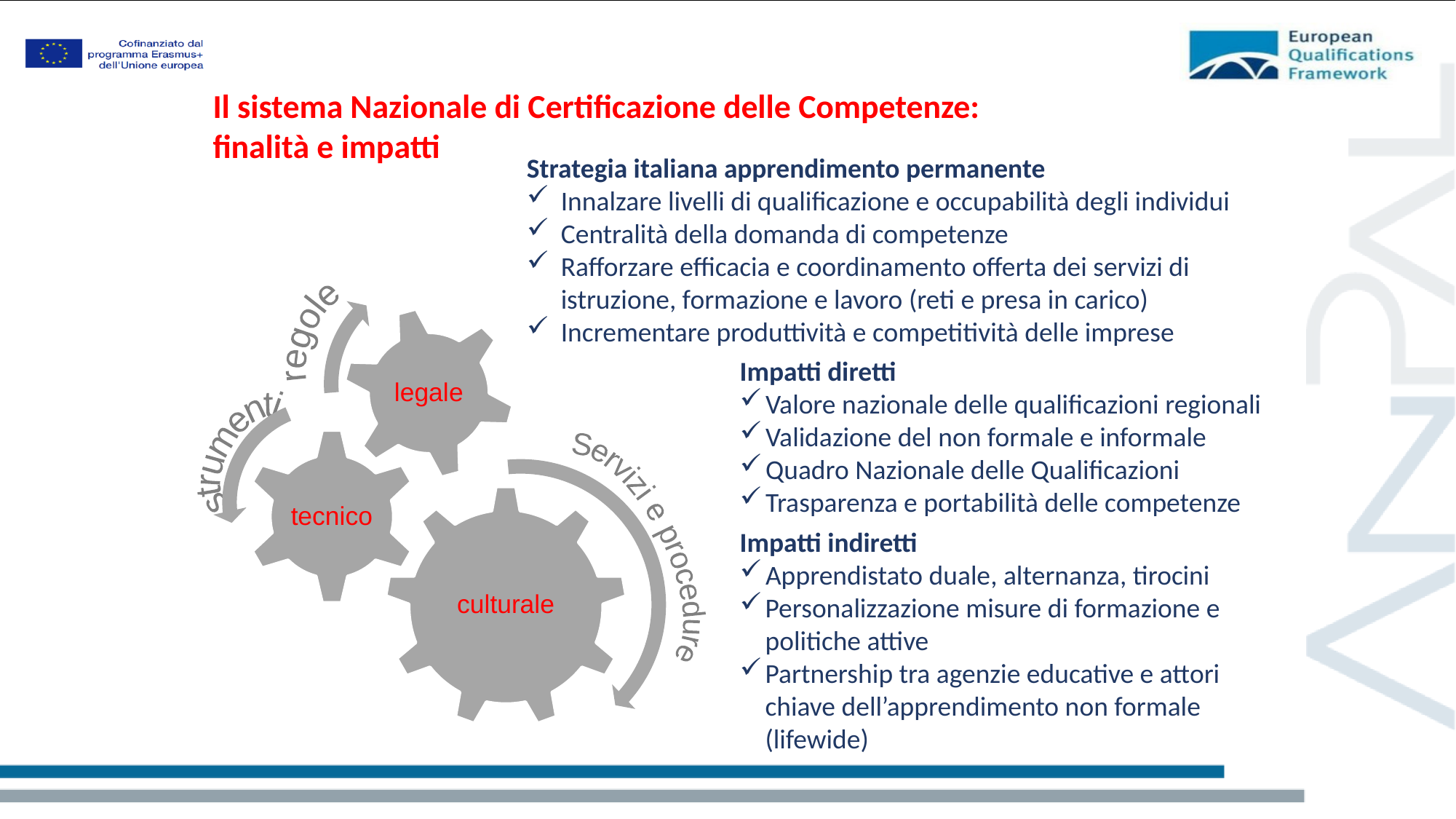

Il sistema Nazionale di Certificazione delle Competenze: finalità e impatti
Strategia italiana apprendimento permanente
Innalzare livelli di qualificazione e occupabilità degli individui
Centralità della domanda di competenze
Rafforzare efficacia e coordinamento offerta dei servizi di istruzione, formazione e lavoro (reti e presa in carico)
Incrementare produttività e competitività delle imprese

legale

tecnico

culturale
regole
Impatti diretti
Valore nazionale delle qualificazioni regionali
Validazione del non formale e informale
Quadro Nazionale delle Qualificazioni
Trasparenza e portabilità delle competenze
strumenti
Servizi e procedure
Impatti indiretti
Apprendistato duale, alternanza, tirocini
Personalizzazione misure di formazione e politiche attive
Partnership tra agenzie educative e attori chiave dell’apprendimento non formale (lifewide)